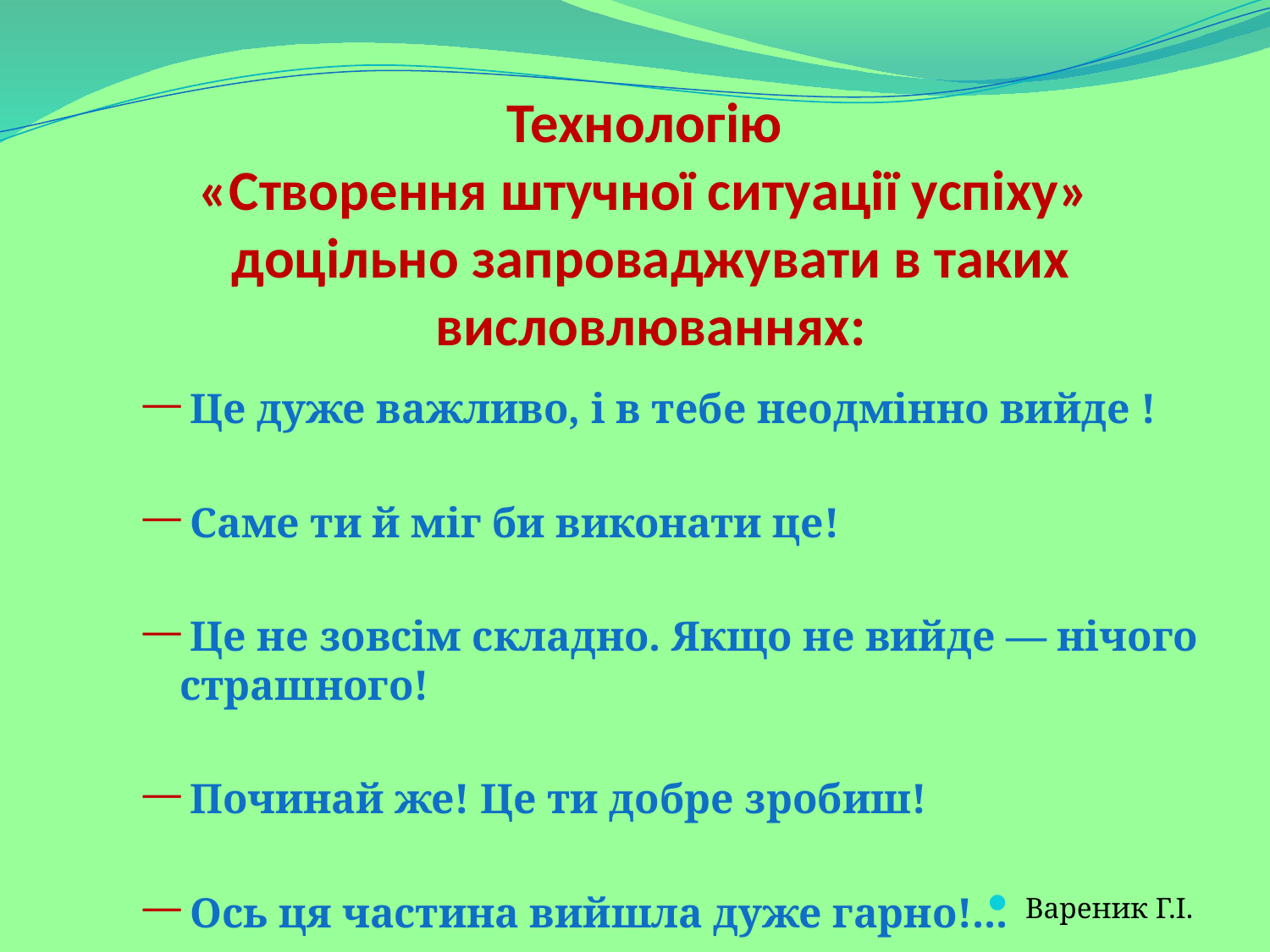

# Технологію «Створення штучної ситуації успіху» доцільно запроваджувати в таких висловлюваннях:

 Це дуже важливо, і в тебе неодмінно вийде !

 Саме ти й міг би виконати це!

 Це не зовсім складно. Якщо не вийде — нічого страшного!

 Починай же! Це ти добре зробиш!

 Ось ця частина вийшла дуже гарно!...

Вареник Г.І.